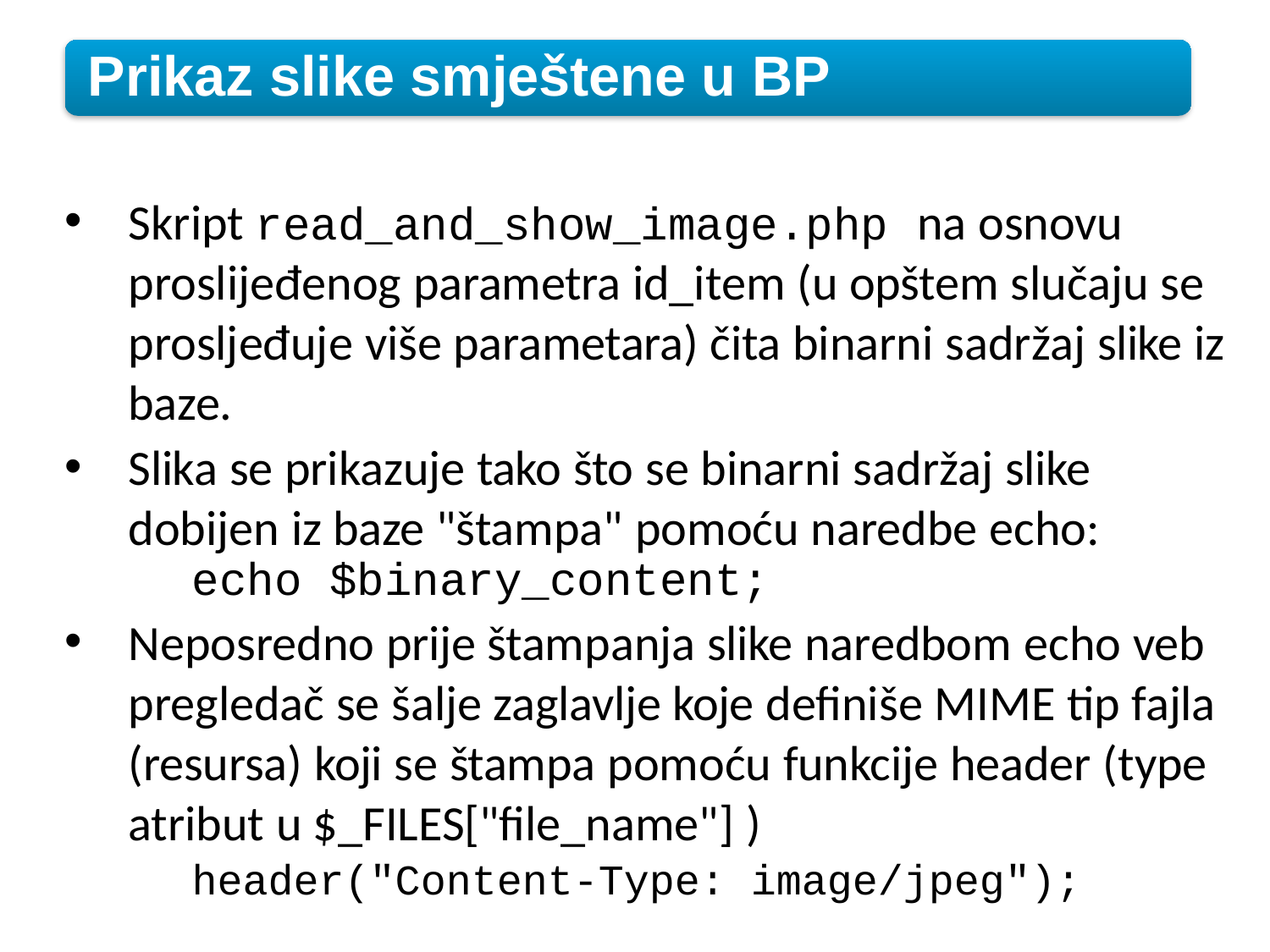

Prikaz slike smještene u BP
Skript read_and_show_image.php na osnovu proslijeđenog parametra id_item (u opštem slučaju se prosljeđuje više parametara) čita binarni sadržaj slike iz baze.
Slika se prikazuje tako što se binarni sadržaj slike dobijen iz baze "štampa" pomoću naredbe echo:
	echo $binary_content;
Neposredno prije štampanja slike naredbom echo veb pregledač se šalje zaglavlje koje definiše MIME tip fajla (resursa) koji se štampa pomoću funkcije header (type atribut u $_FILES["file_name"] )
	header("Content-Type: image/jpeg");